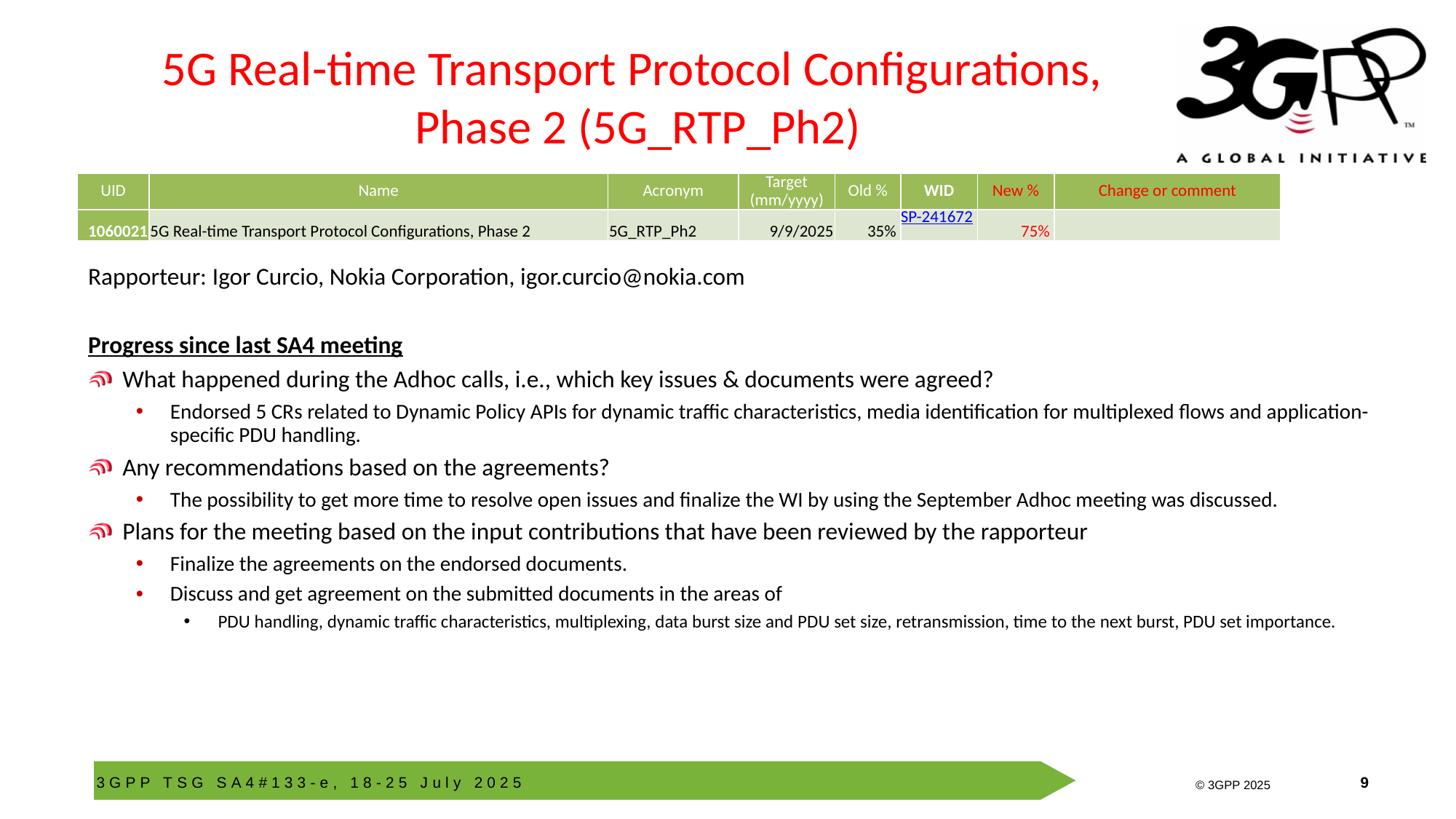

# 5G Real-time Transport Protocol Configurations, Phase 2 (5G_RTP_Ph2)
| UID | Name | Acronym | Target (mm/yyyy) | Old % | WID | New % | Change or comment |
| --- | --- | --- | --- | --- | --- | --- | --- |
| 1060021 | 5G Real-time Transport Protocol Configurations, Phase 2 | 5G\_RTP\_Ph2 | 9/9/2025 | 35% | SP-241672 | 75% |  |
Rapporteur: Igor Curcio, Nokia Corporation, igor.curcio@nokia.com

Progress since last SA4 meeting
What happened during the Adhoc calls, i.e., which key issues & documents were agreed?
Endorsed 5 CRs related to Dynamic Policy APIs for dynamic traffic characteristics, media identification for multiplexed flows and application-specific PDU handling.
Any recommendations based on the agreements?
The possibility to get more time to resolve open issues and finalize the WI by using the September Adhoc meeting was discussed.
Plans for the meeting based on the input contributions that have been reviewed by the rapporteur
Finalize the agreements on the endorsed documents.
Discuss and get agreement on the submitted documents in the areas of
PDU handling, dynamic traffic characteristics, multiplexing, data burst size and PDU set size, retransmission, time to the next burst, PDU set importance.